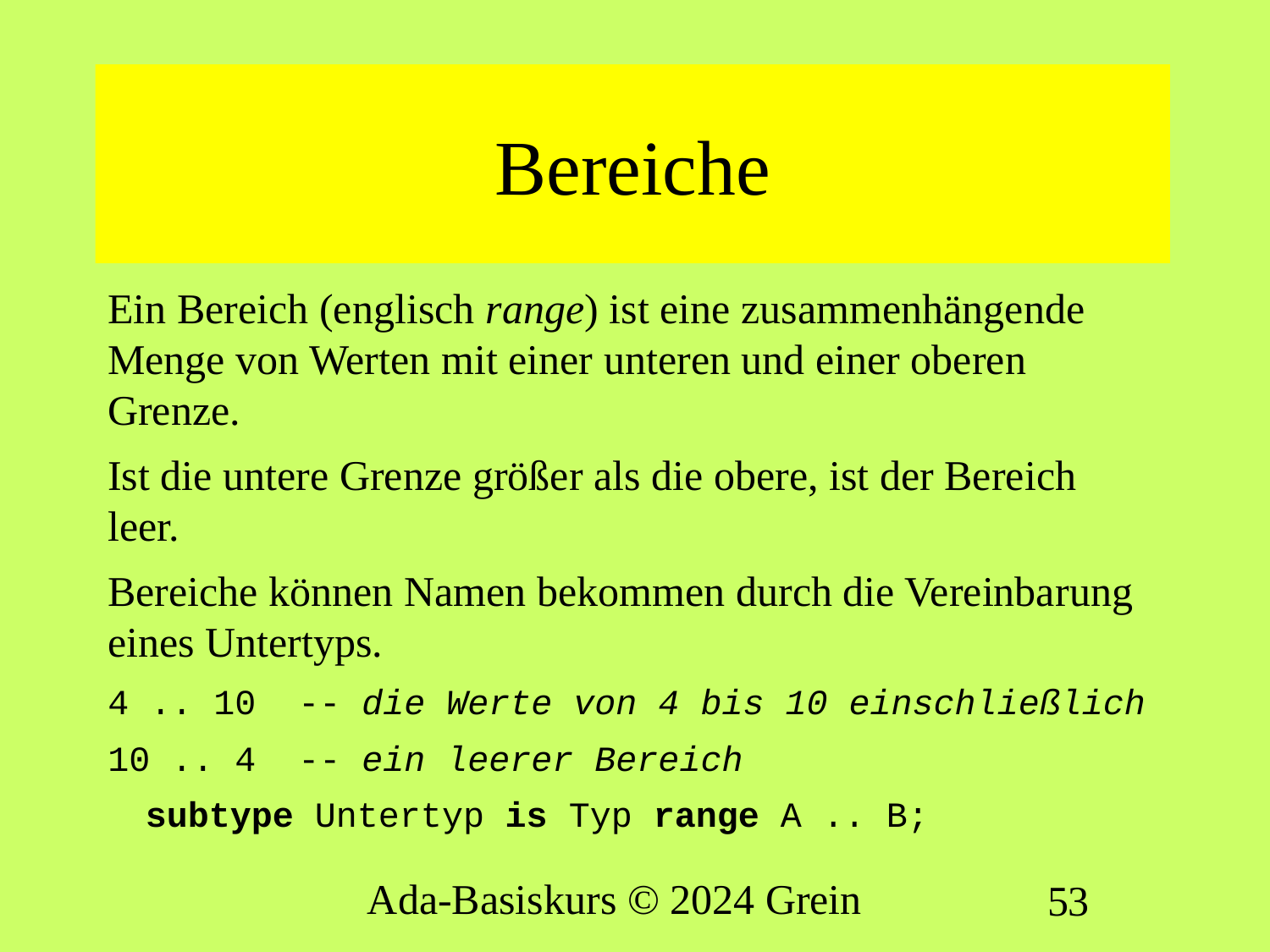

# Bereiche
Ein Bereich (englisch range) ist eine zusammenhängende Menge von Werten mit einer unteren und einer oberen Grenze.
Ist die untere Grenze größer als die obere, ist der Bereich leer.
Bereiche können Namen bekommen durch die Vereinbarung eines Untertyps.
4 .. 10  -- die Werte von 4 bis 10 einschließlich
10 .. 4  -- ein leerer Bereich
subtype Untertyp is Typ range A .. B;
Ada-Basiskurs © 2024 Grein
53